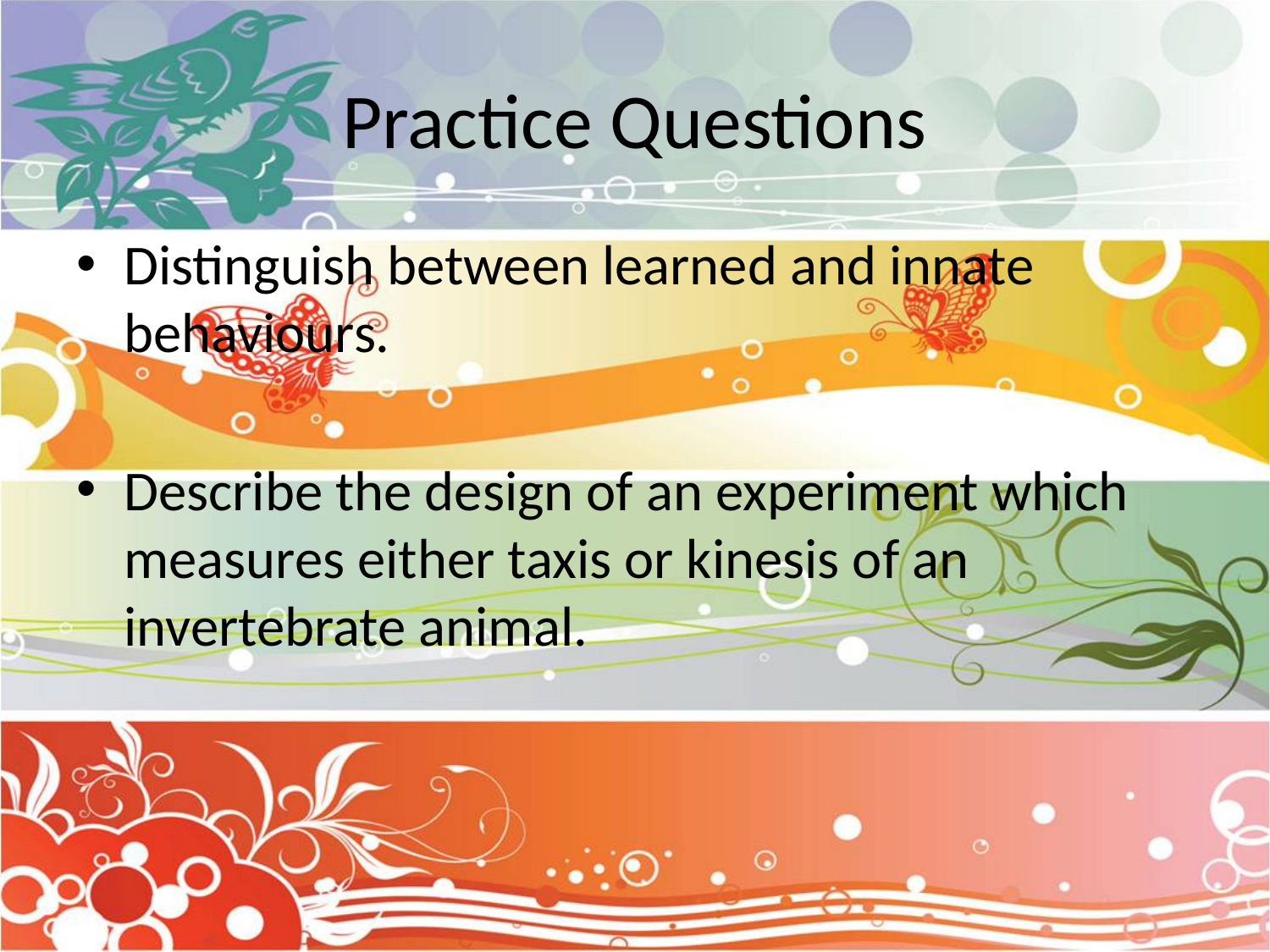

# Practice Questions
Distinguish between learned and innate behaviours.

Describe the design of an experiment which measures either taxis or kinesis of an invertebrate animal.